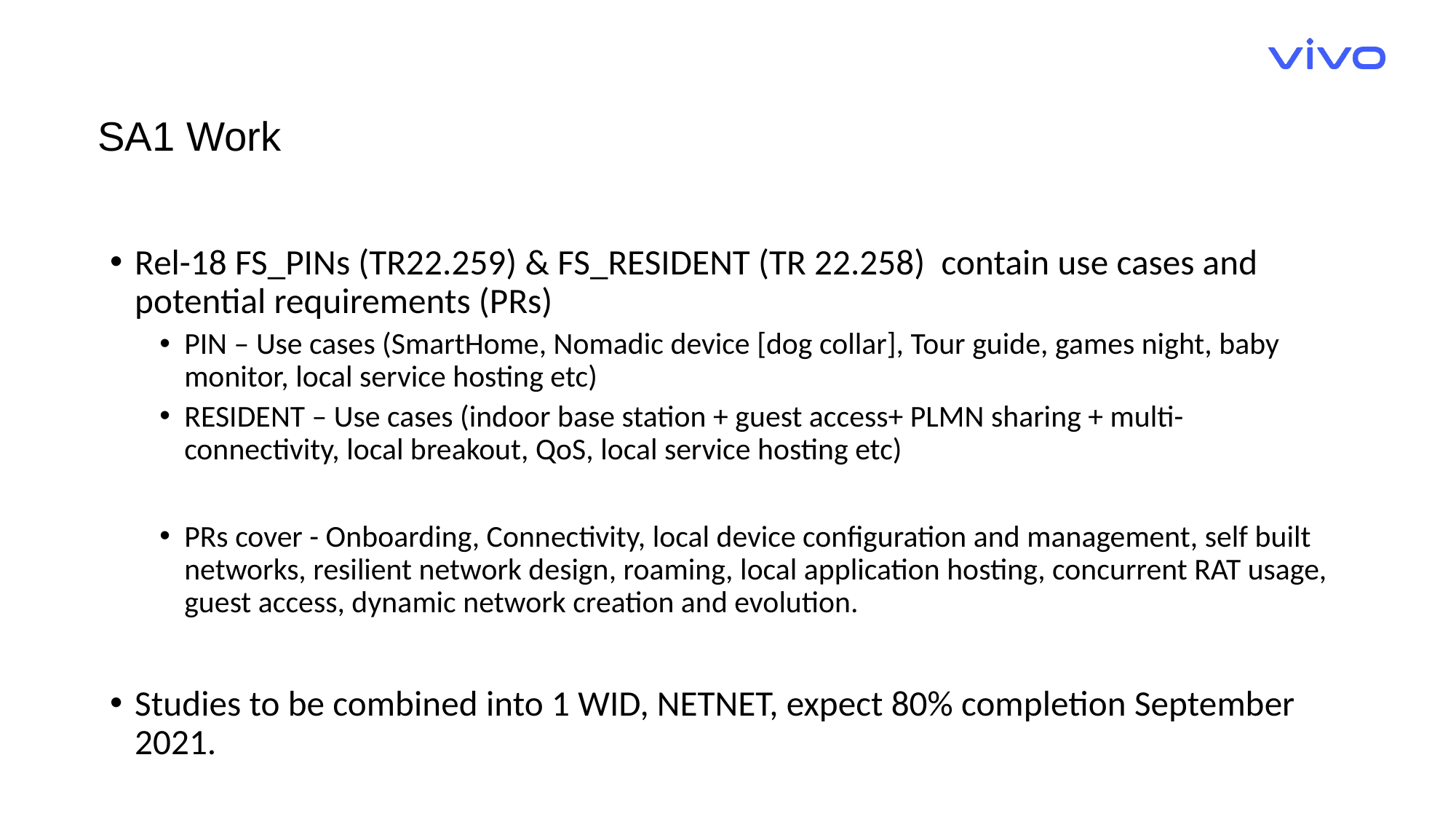

SA1 Work
Rel-18 FS_PINs (TR22.259) & FS_RESIDENT (TR 22.258)  contain use cases and potential requirements (PRs)
PIN – Use cases (SmartHome, Nomadic device [dog collar], Tour guide, games night, baby monitor, local service hosting etc)
RESIDENT – Use cases (indoor base station + guest access+ PLMN sharing + multi-connectivity, local breakout, QoS, local service hosting etc)

PRs cover - Onboarding, Connectivity, local device configuration and management, self built networks, resilient network design, roaming, local application hosting, concurrent RAT usage, guest access, dynamic network creation and evolution.

Studies to be combined into 1 WID, NETNET, expect 80% completion September 2021.